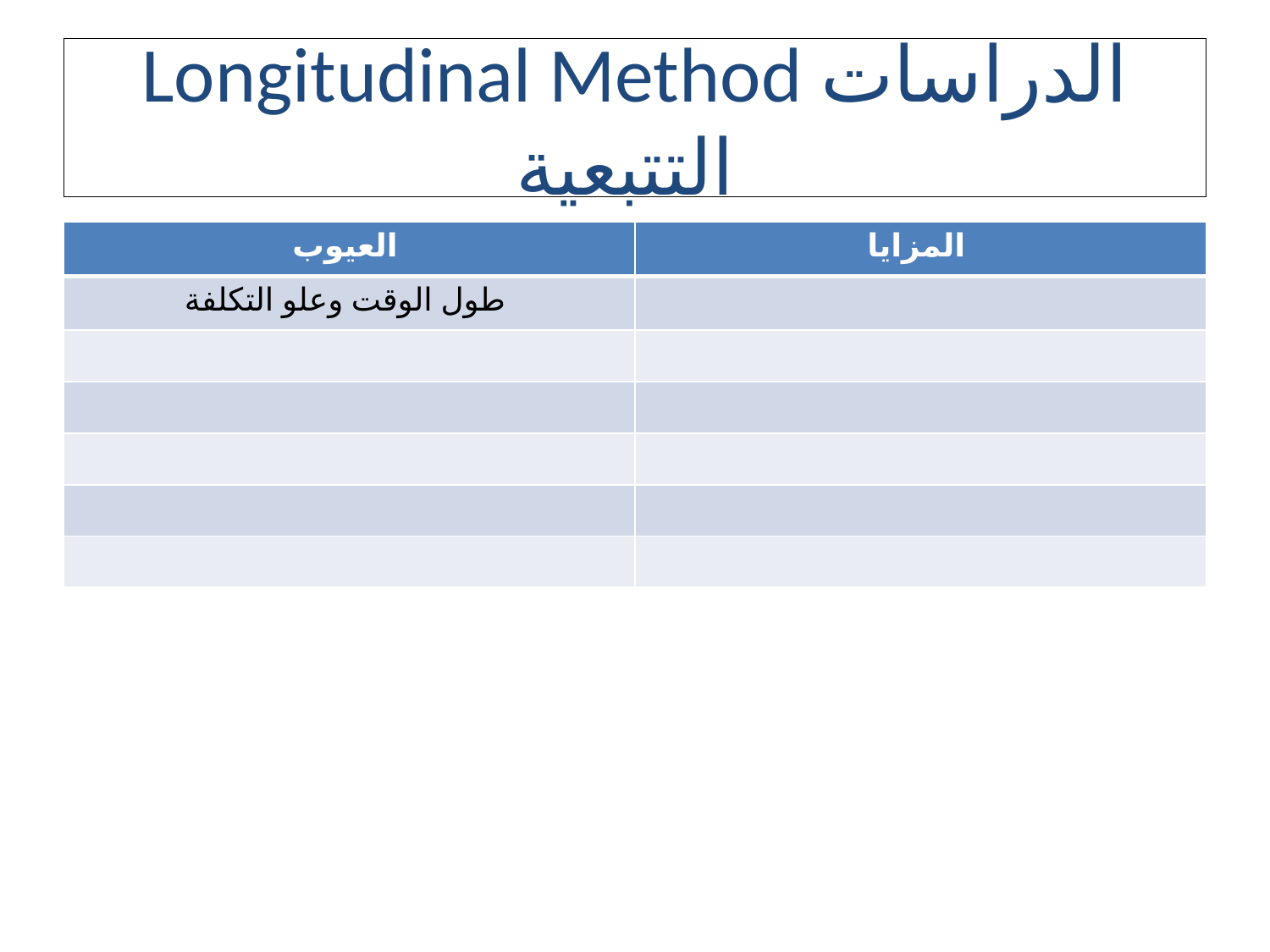

# Longitudinal Method الدراسات التتبعية
| العيوب | المزايا |
| --- | --- |
| طول الوقت وعلو التكلفة |  |
|  |  |
|  |  |
|  |  |
|  |  |
|  |  |